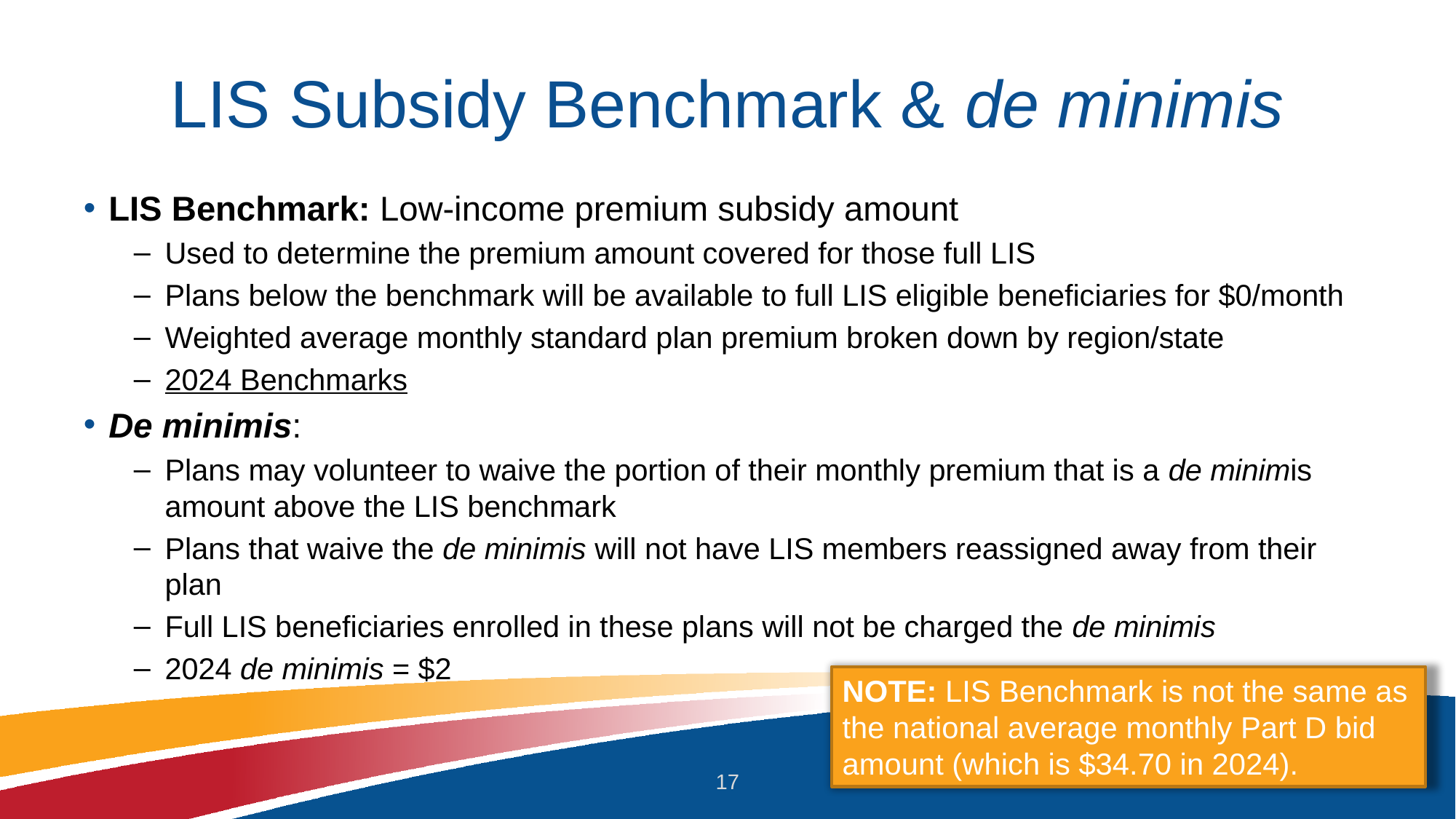

# LIS Subsidy Benchmark & de minimis
LIS Benchmark: Low-income premium subsidy amount
Used to determine the premium amount covered for those full LIS
Plans below the benchmark will be available to full LIS eligible beneficiaries for $0/month
Weighted average monthly standard plan premium broken down by region/state
2024 Benchmarks
De minimis:
Plans may volunteer to waive the portion of their monthly premium that is a de minimis amount above the LIS benchmark
Plans that waive the de minimis will not have LIS members reassigned away from their plan
Full LIS beneficiaries enrolled in these plans will not be charged the de minimis
2024 de minimis = $2
NOTE: LIS Benchmark is not the same as the national average monthly Part D bid amount (which is $34.70 in 2024).
17